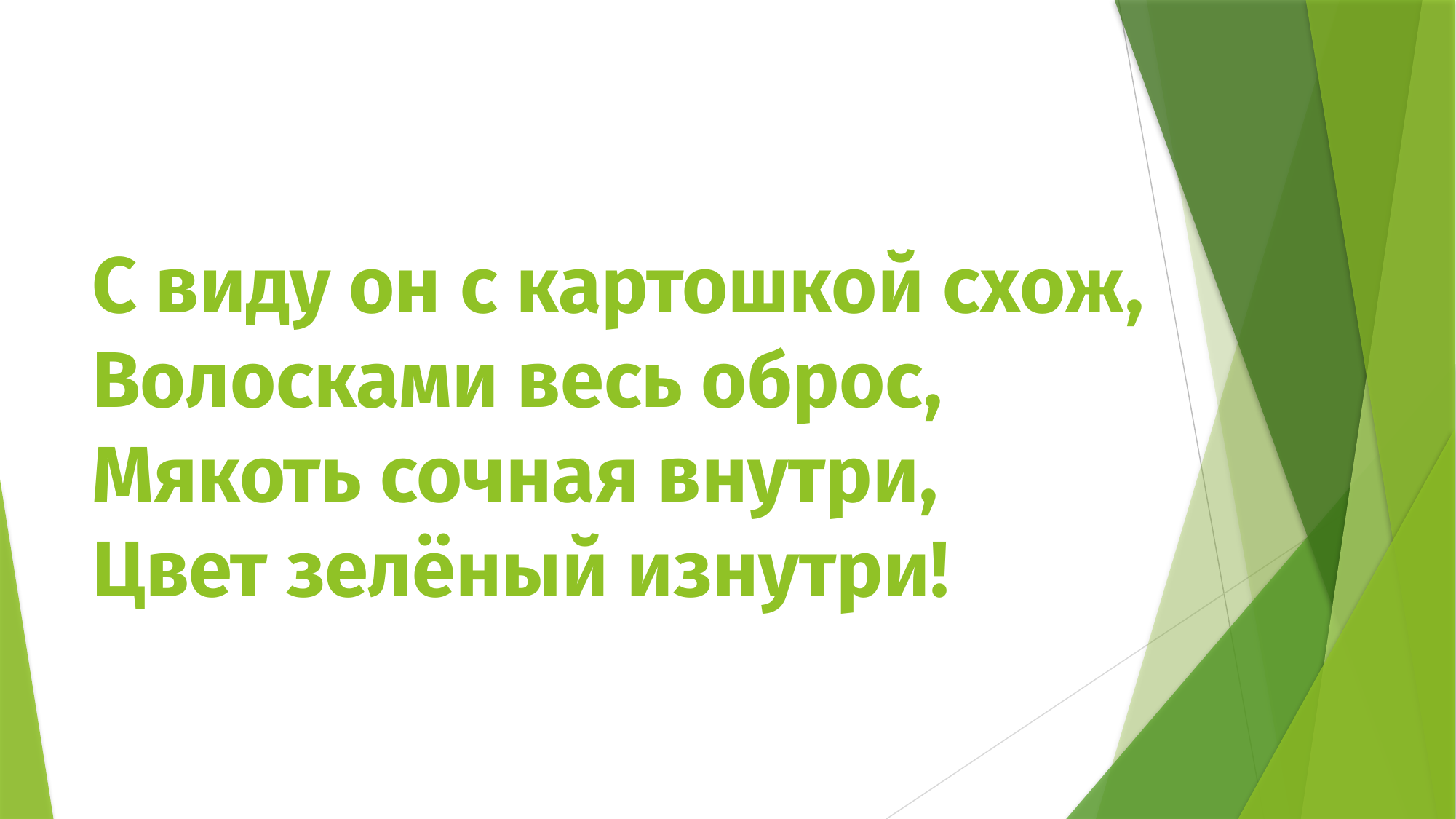

# С виду он с картошкой схож, Волосками весь оброс, Мякоть сочная внутри, Цвет зелёный изнутри!